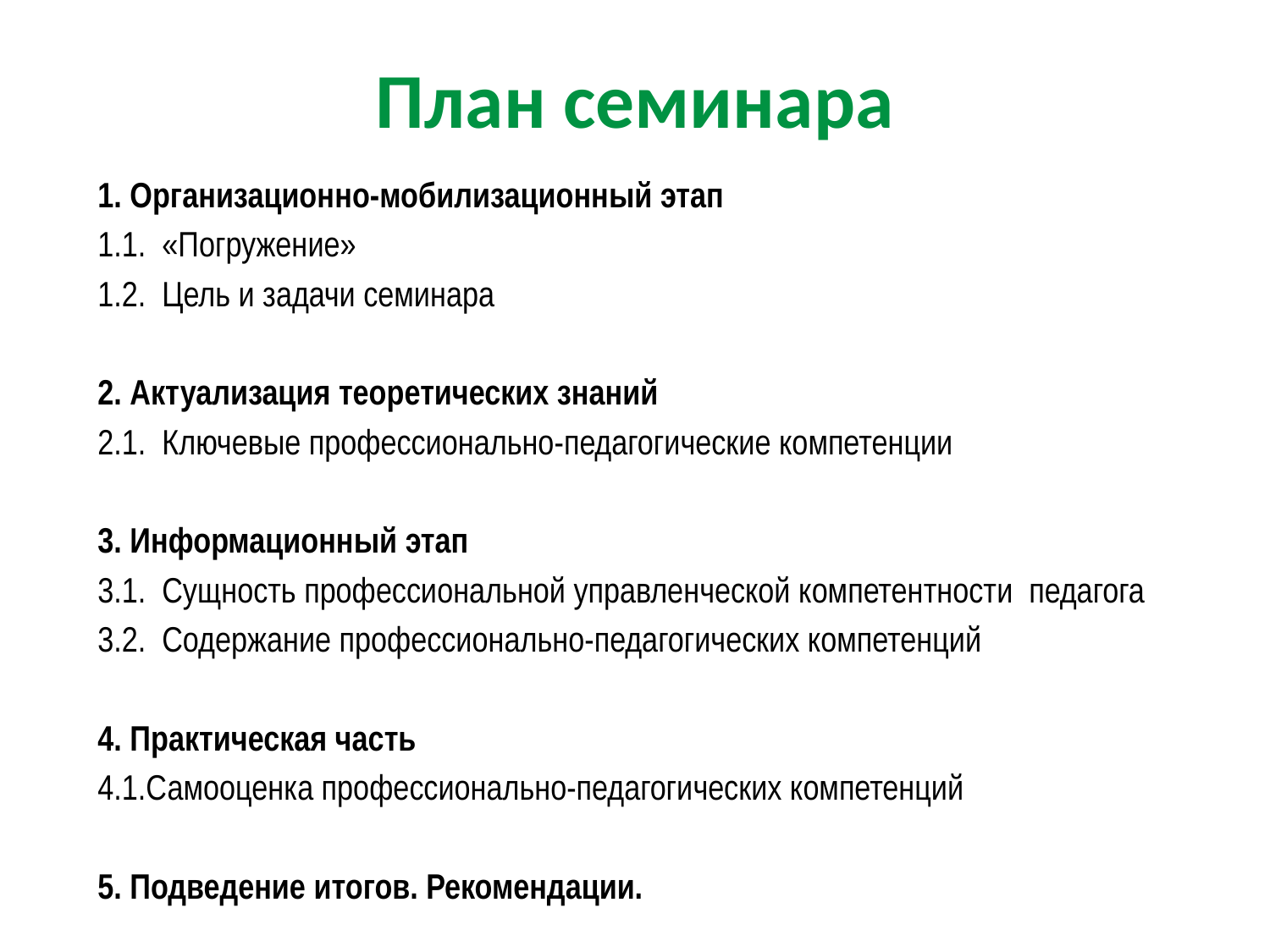

# План семинара
1. Организационно-мобилизационный этап
1.1.  «Погружение»
1.2.  Цель и задачи семинара

2. Актуализация теоретических знаний
2.1.  Ключевые профессионально-педагогические компетенции

3. Информационный этап
3.1.  Сущность профессиональной управленческой компетентности  педагога
3.2.  Содержание профессионально-педагогических компетенций

4. Практическая часть
4.1.Самооценка профессионально-педагогических компетенций

5. Подведение итогов. Рекомендации.